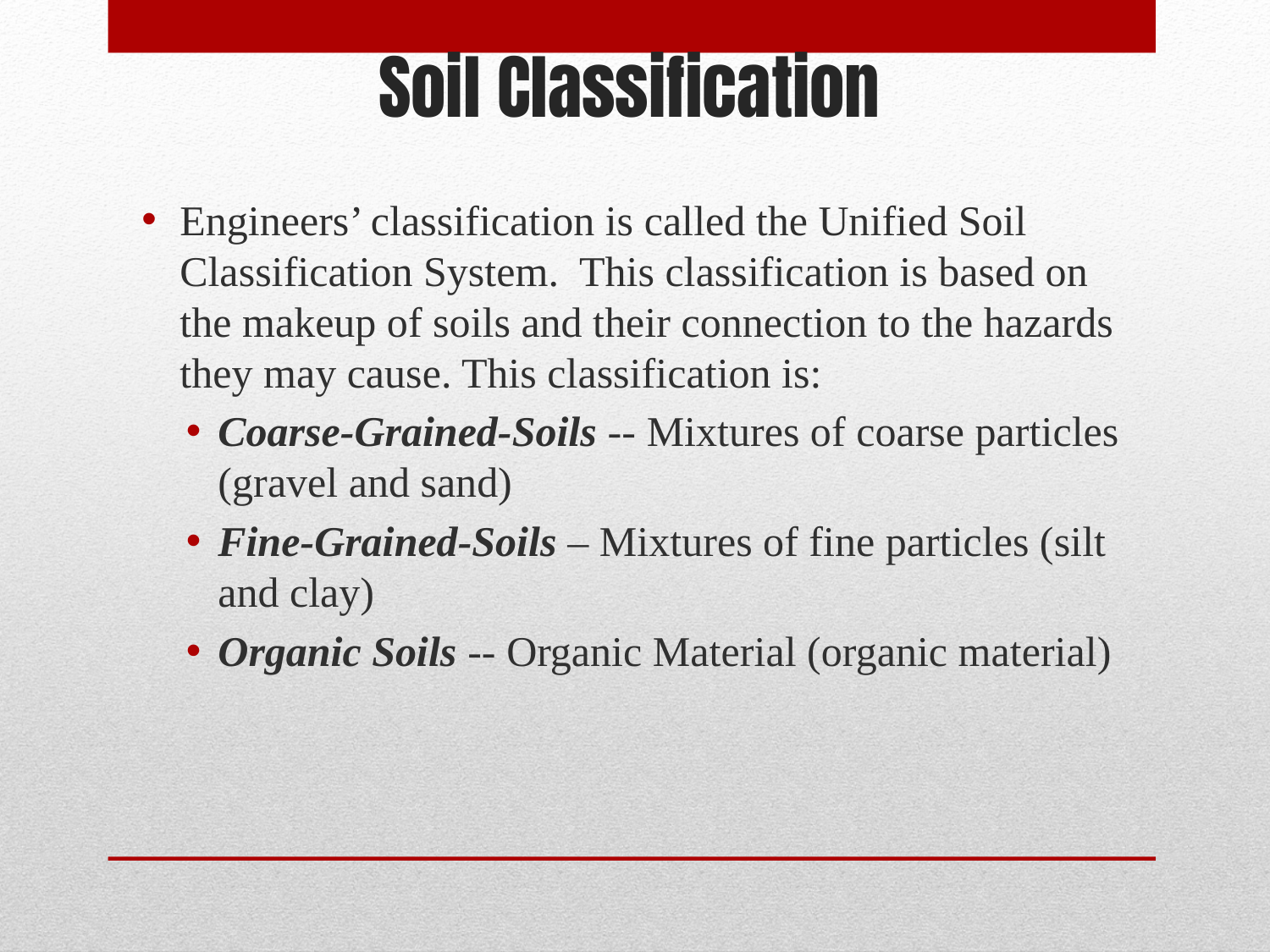

Soil Classification
Engineers’ classification is called the Unified Soil Classification System.  This classification is based on the makeup of soils and their connection to the hazards they may cause. This classification is:
Coarse-Grained-Soils -- Mixtures of coarse particles (gravel and sand)
Fine-Grained-Soils – Mixtures of fine particles (silt and clay)
Organic Soils -- Organic Material (organic material)